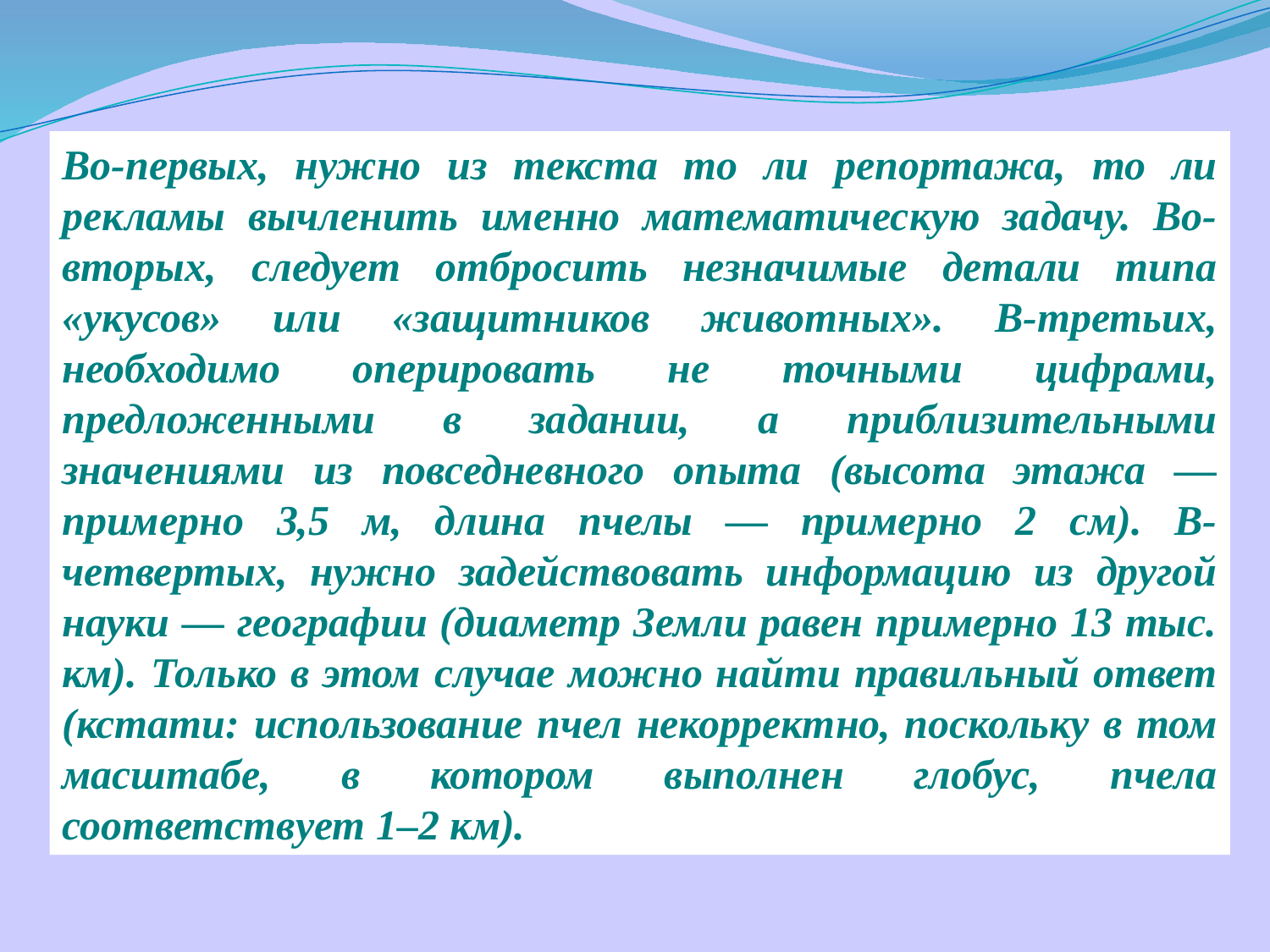

Во-первых, нужно из текста то ли репортажа, то ли рекламы вычленить именно математическую задачу. Во-вторых, следует отбросить незначимые детали типа «укусов» или «защитников животных». В-третьих, необходимо оперировать не точными цифрами, предложенными в задании, а приблизительными значениями из повседневного опыта (высота этажа — примерно 3,5 м, длина пчелы — примерно 2 см). В-четвертых, нужно задействовать информацию из другой науки — географии (диаметр Земли равен примерно 13 тыс. км). Только в этом случае можно найти правильный ответ (кстати: использование пчел некоррект­но, поскольку в том масштабе, в котором выполнен глобус, пчела соответствует 1–2 км).